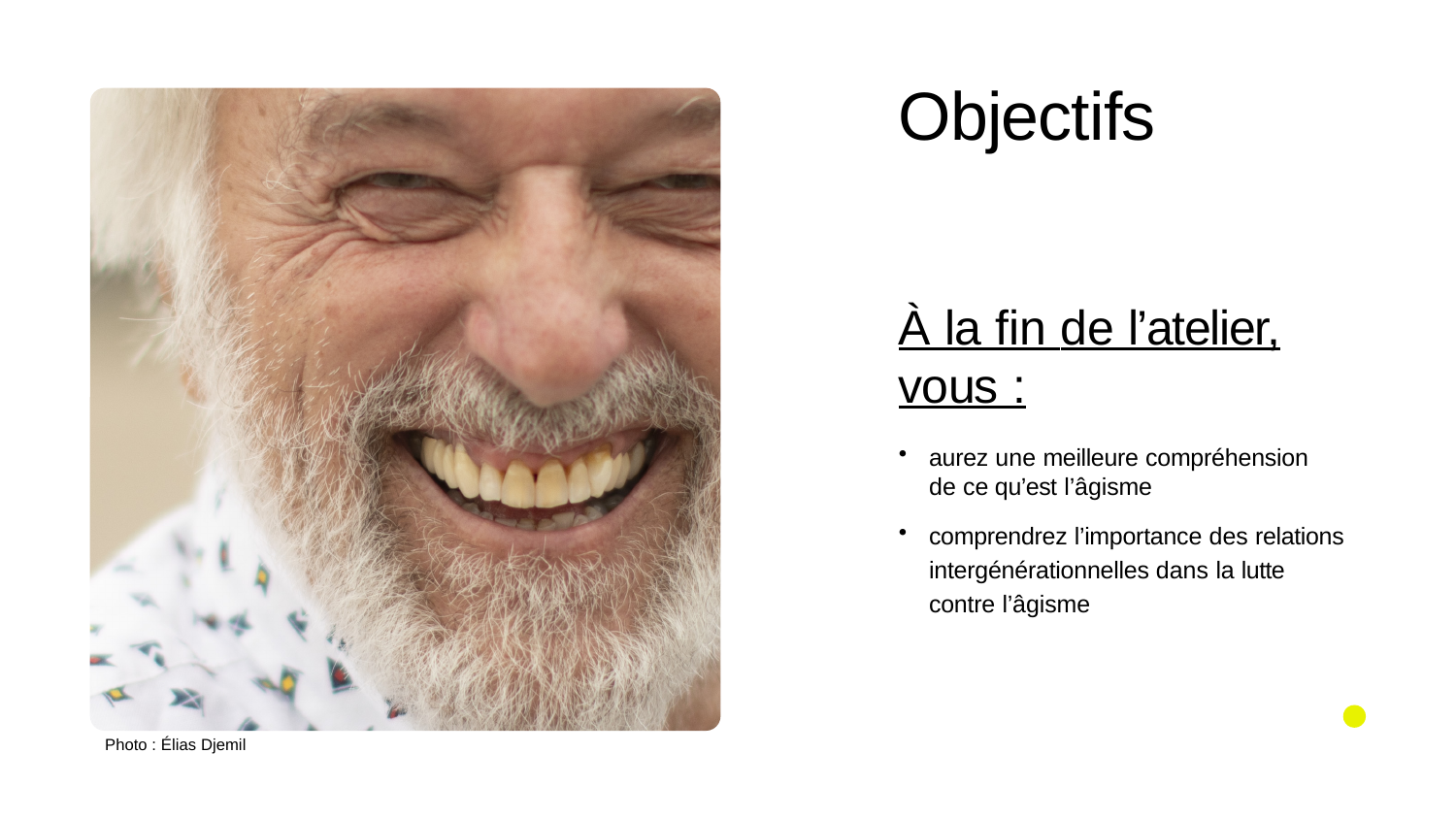

Objectifs

À la fin de l’atelier, vous :
aurez une meilleure compréhension
de ce qu’est l’âgisme
comprendrez l’importance des relations intergénérationnelles dans la lutte
contre l’âgisme

Photo : Élias Djemil